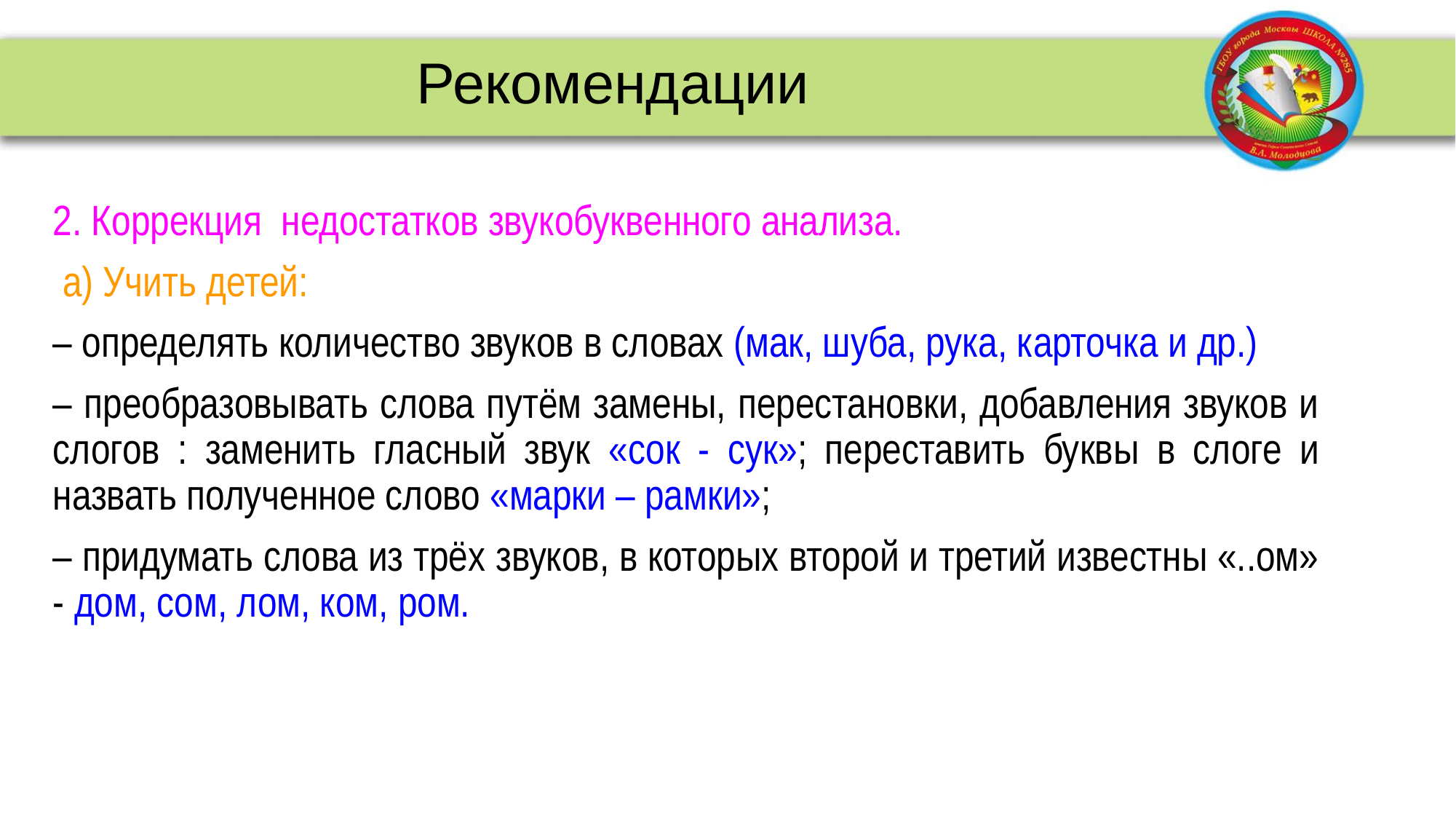

Рекомендации
# 2. Коррекция  недостатков звукобуквенного анализа.
 а) Учить детей:
– определять количество звуков в словах (мак, шуба, рука, карточка и др.)
– преобразовывать слова путём замены, перестановки, добавления звуков и слогов : заменить гласный звук «сок - сук»; переставить буквы в слоге и назвать полученное слово «марки – рамки»;
– придумать слова из трёх звуков, в которых второй и третий известны «..ом» - дом, сом, лом, ком, ром.